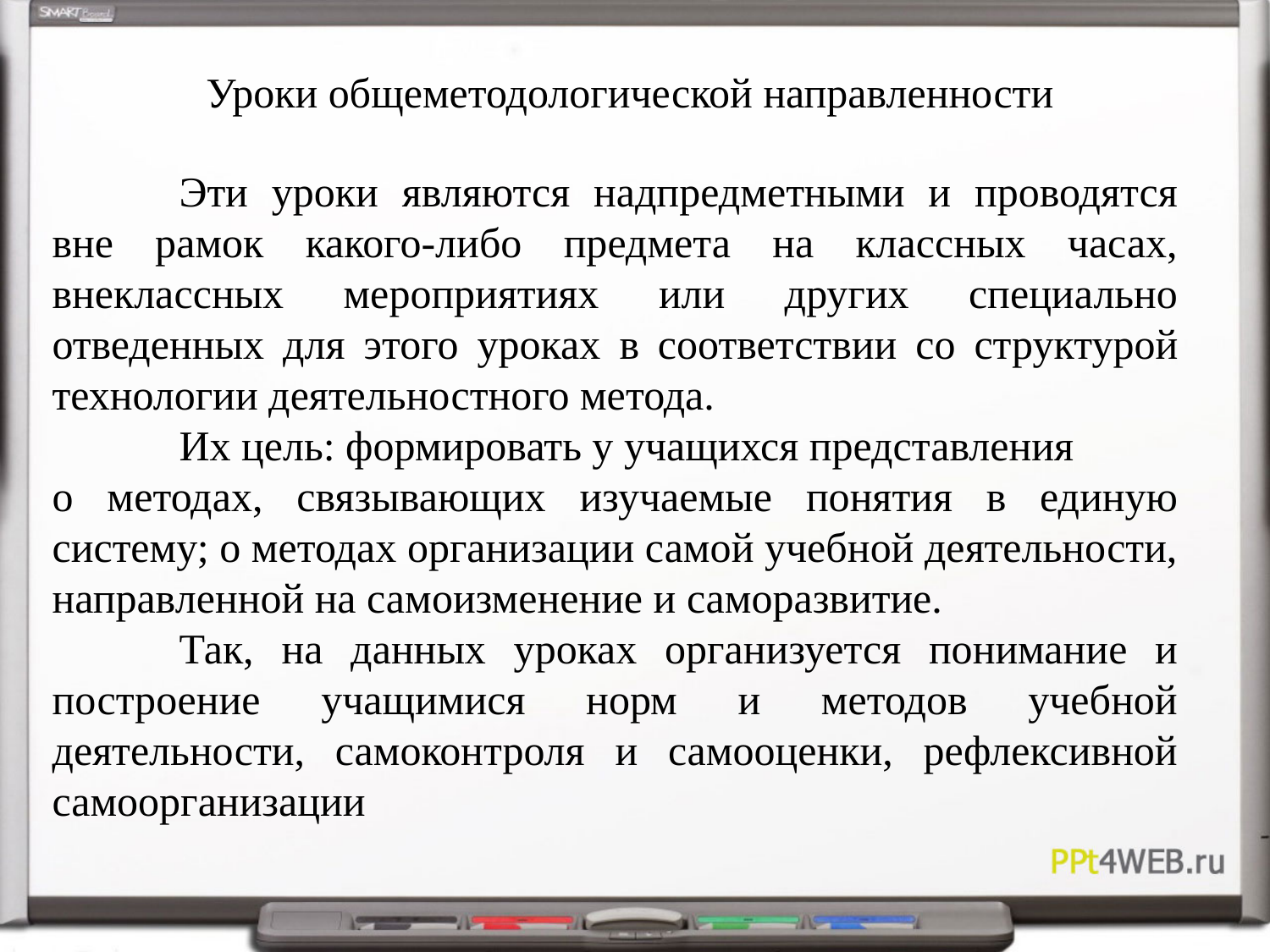

Уроки общеметодологической направленности
	Эти уроки являются надпредметными и проводятся вне рамок какого-либо предмета на классных часах, внеклассных мероприятиях или других специально отведенных для этого уроках в соответствии со структурой технологии деятельностного метода.
	Их цель: формировать у учащихся представления
о методах, связывающих изучаемые понятия в единую систему; о методах организации самой учебной деятельности, направленной на самоизменение и саморазвитие.
	Так, на данных уроках организуется понимание и построение учащимися норм и методов учебной деятельности, самоконтроля и самооценки, рефлексивной самоорганизации